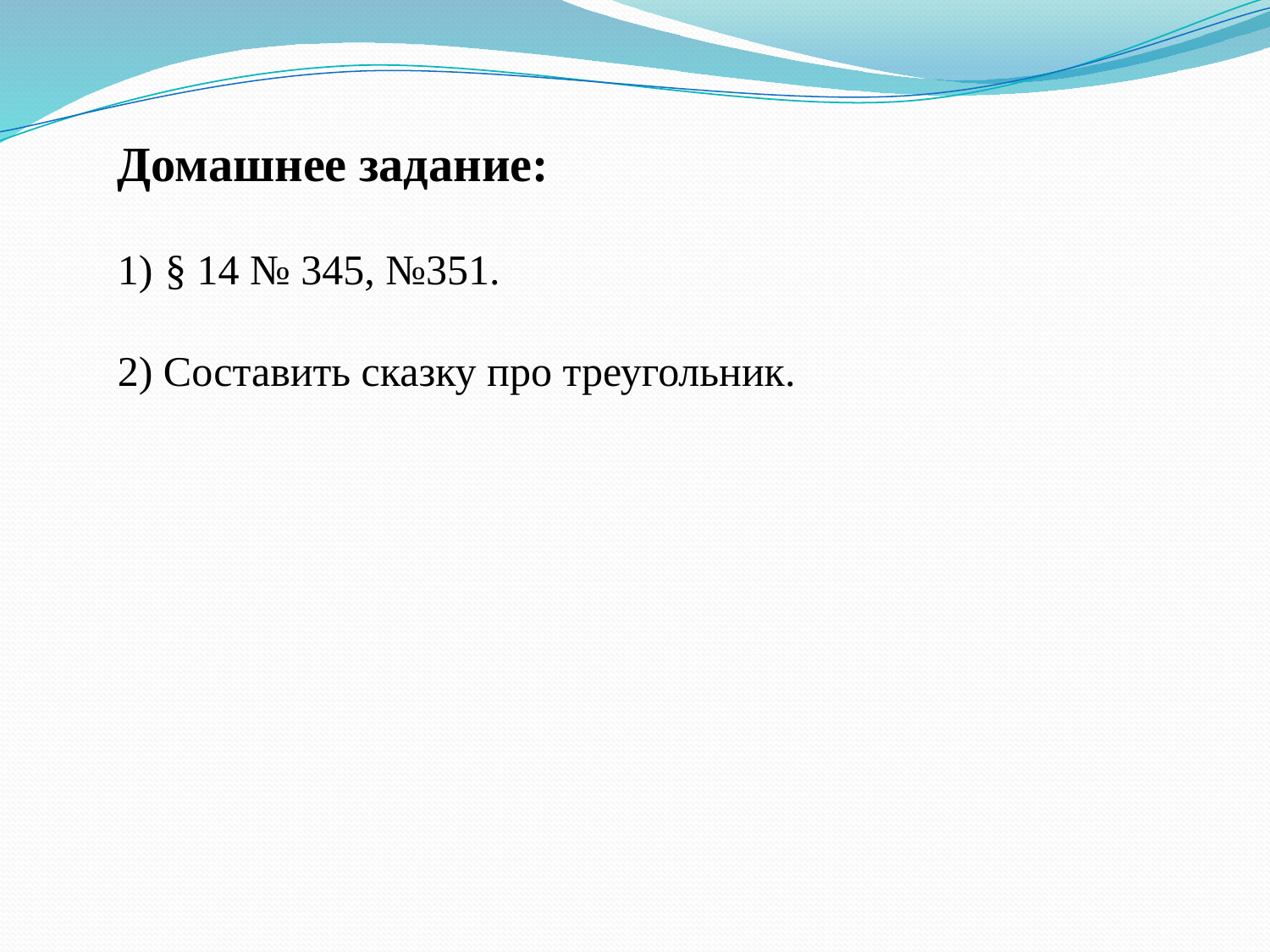

Домашнее задание:

§ 14 № 345, №351.

2) Составить сказку про треугольник.